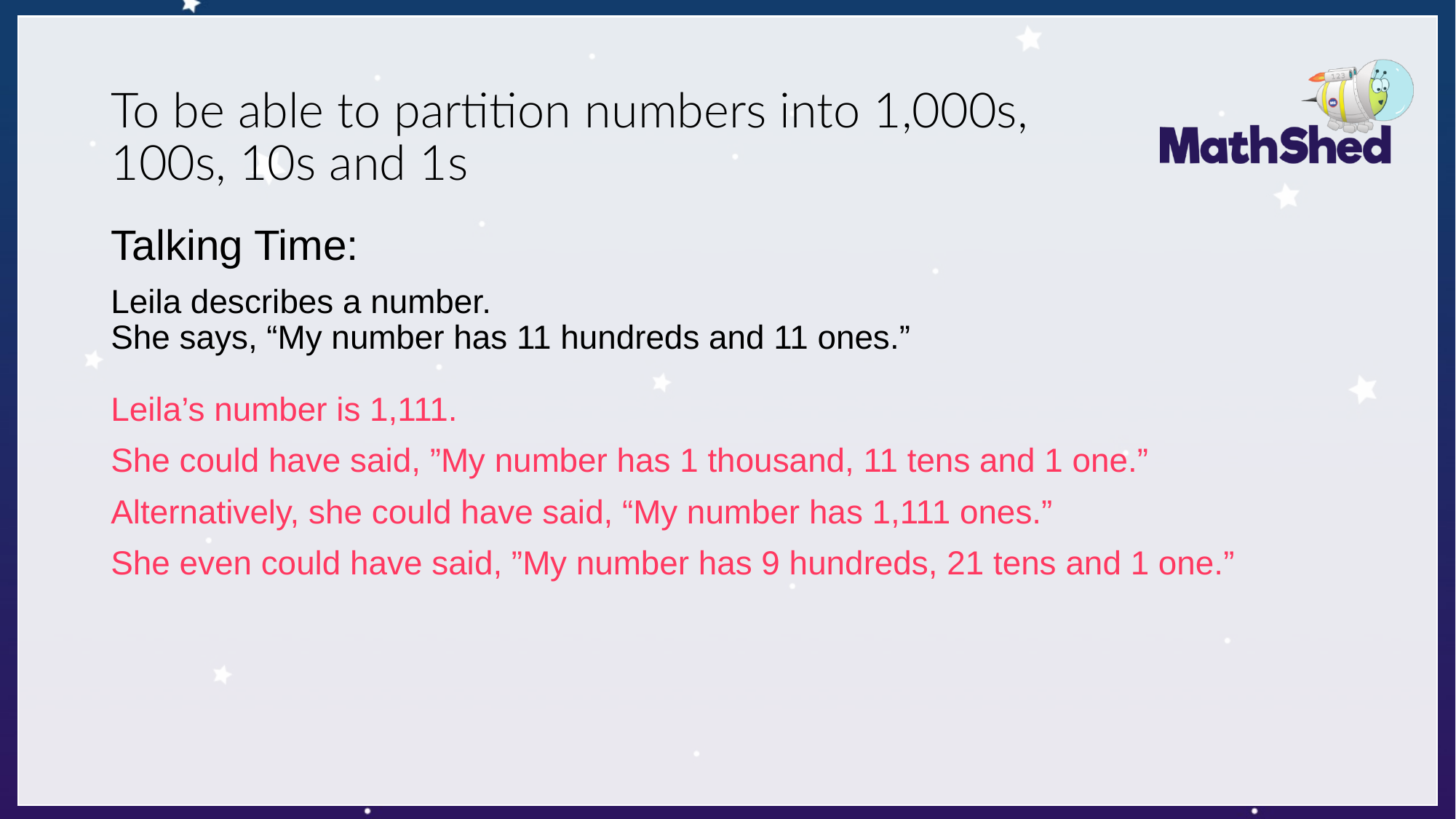

# To be able to partition numbers into 1,000s, 100s, 10s and 1s
Talking Time:
Leila describes a number.
She says, “My number has 11 hundreds and 11 ones.”
Leila’s number is 1,111.
She could have said, ”My number has 1 thousand, 11 tens and 1 one.”
Alternatively, she could have said, “My number has 1,111 ones.”
She even could have said, ”My number has 9 hundreds, 21 tens and 1 one.”